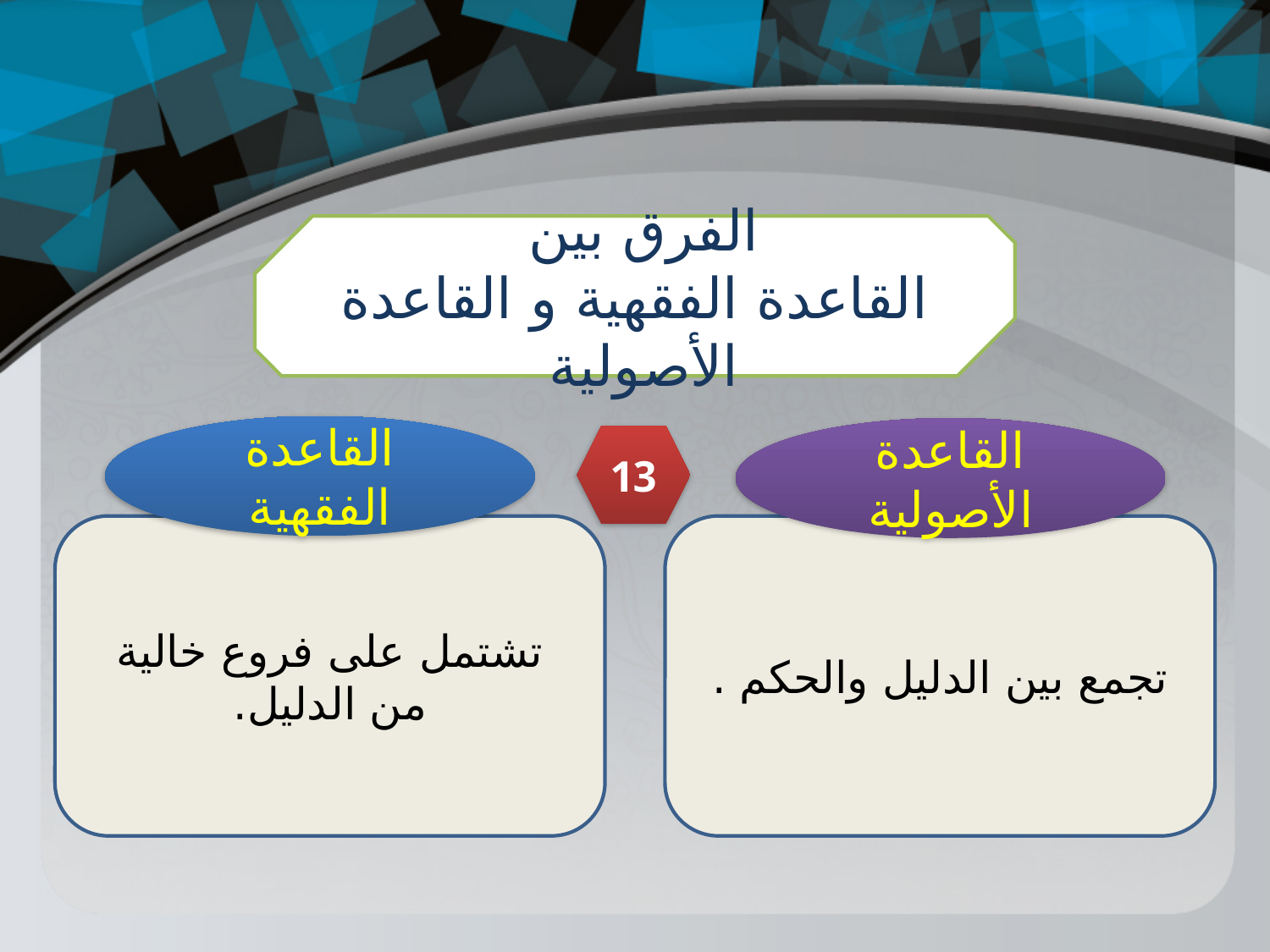

الفرق بين
القاعدة الفقهية و القاعدة الأصولية
القاعدة الفقهية
القاعدة الأصولية
13
تشتمل على فروع خالية من الدليل.
تجمع بين الدليل والحكم .